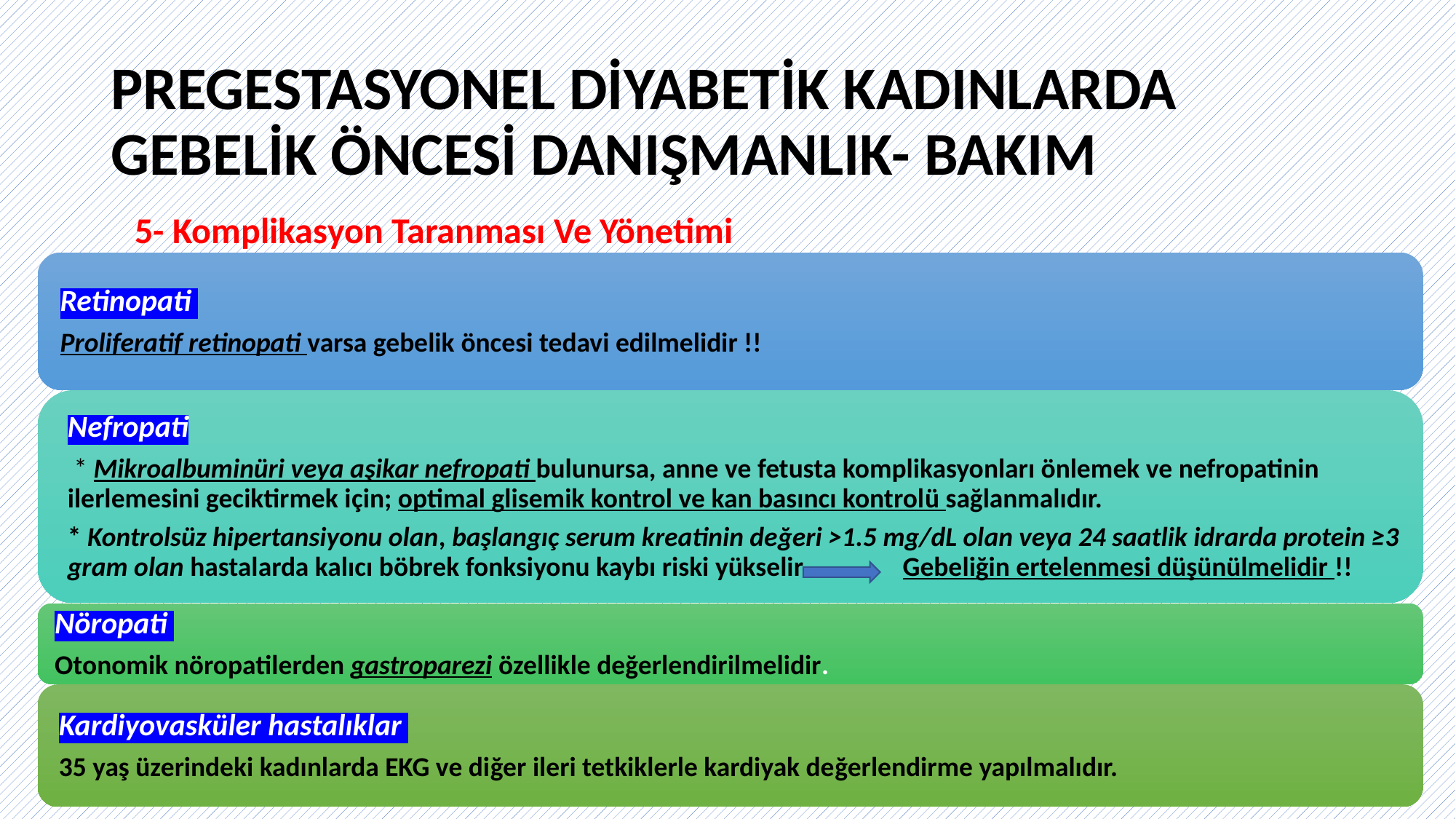

# PREGESTASYONEL DİYABETİK KADINLARDA GEBELİK ÖNCESİ DANIŞMANLIK- BAKIM
5- Komplikasyon Taranması Ve Yönetimi
Retinopati
Proliferatif retinopati varsa gebelik öncesi tedavi edilmelidir !!
Nefropati
 * Mikroalbuminüri veya aşikar nefropati bulunursa, anne ve fetusta komplikasyonları önlemek ve nefropatinin ilerlemesini geciktirmek için; optimal glisemik kontrol ve kan basıncı kontrolü sağlanmalıdır.
* Kontrolsüz hipertansiyonu olan, başlangıç serum kreatinin değeri >1.5 mg/dL olan veya 24 saatlik idrarda protein ≥3 gram olan hastalarda kalıcı böbrek fonksiyonu kaybı riski yükselir                Gebeliğin ertelenmesi düşünülmelidir !!
Nöropati
Otonomik nöropatilerden gastroparezi özellikle değerlendirilmelidir.
Kardiyovasküler hastalıklar
35 yaş üzerindeki kadınlarda EKG ve diğer ileri tetkiklerle kardiyak değerlendirme yapılmalıdır.